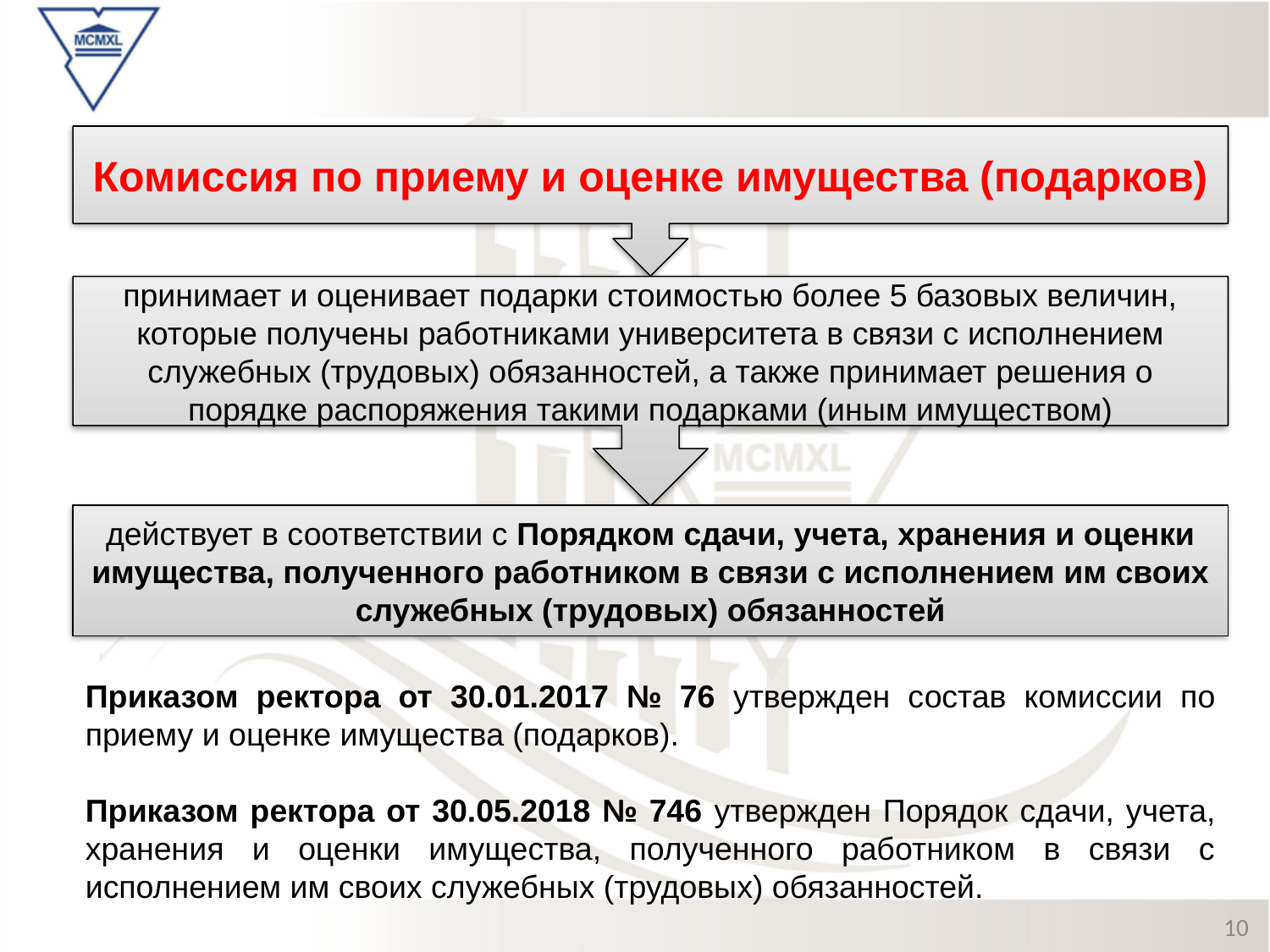

Комиссия по приему и оценке имущества (подарков)
принимает и оценивает подарки стоимостью более 5 базовых величин, которые получены работниками университета в связи с исполнением служебных (трудовых) обязанностей, а также принимает решения о порядке распоряжения такими подарками (иным имуществом)
действует в соответствии с Порядком сдачи, учета, хранения и оценки имущества, полученного работником в связи с исполнением им своих служебных (трудовых) обязанностей
Приказом ректора от 30.01.2017 № 76 утвержден состав комиссии по приему и оценке имущества (подарков).

Приказом ректора от 30.05.2018 № 746 утвержден Порядок сдачи, учета, хранения и оценки имущества, полученного работником в связи с исполнением им своих служебных (трудовых) обязанностей.

10